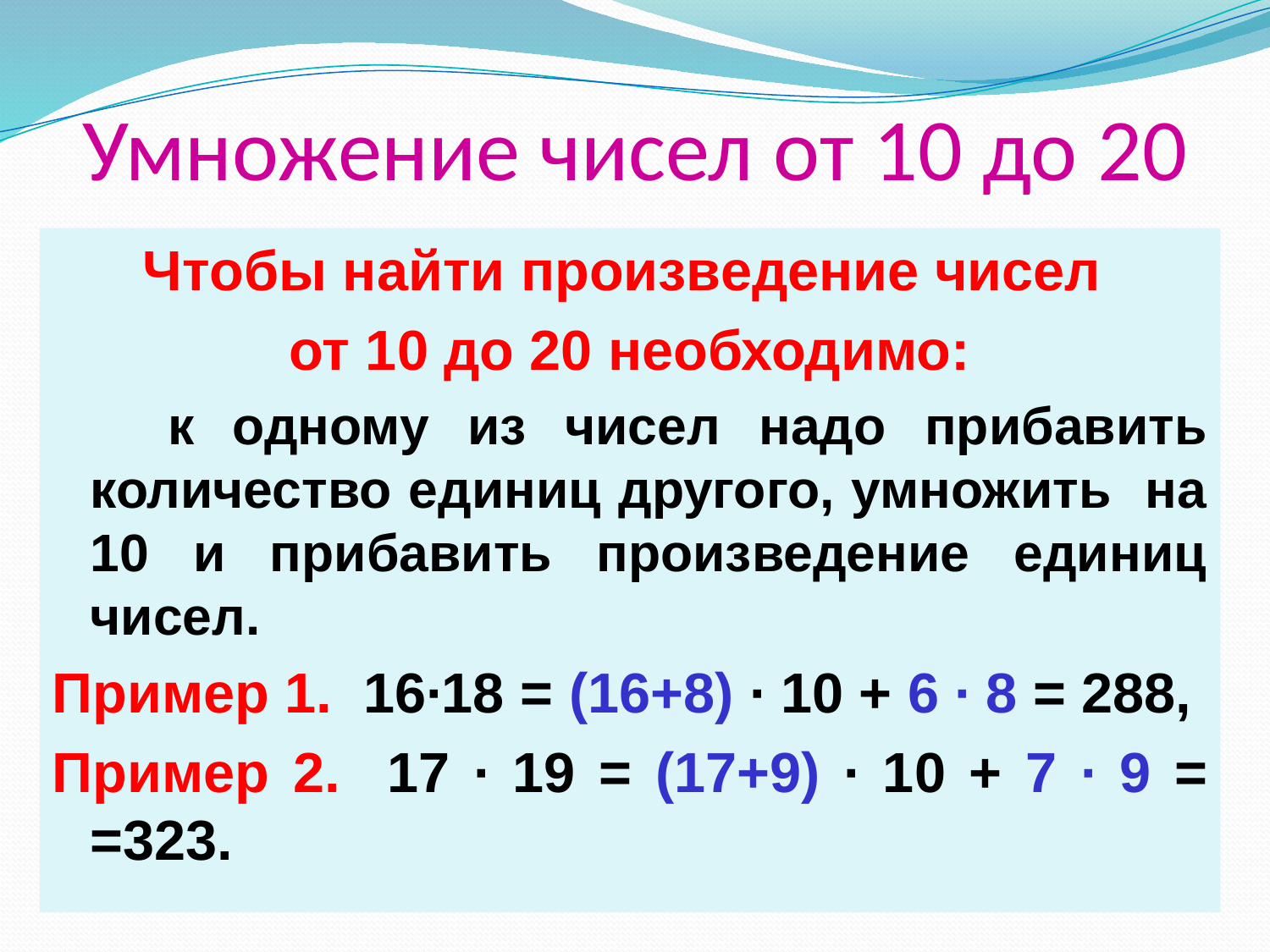

# Умножение чисел от 10 до 20
Чтобы найти произведение чисел
от 10 до 20 необходимо:
   к одному из чисел надо прибавить количество единиц другого, умножить  на 10 и прибавить произведение единиц чисел.
Пример 1.  16∙18 = (16+8) ∙ 10 + 6 ∙ 8 = 288,
Пример 2.  17 ∙ 19 = (17+9) ∙ 10 + 7 ∙ 9 = =323.